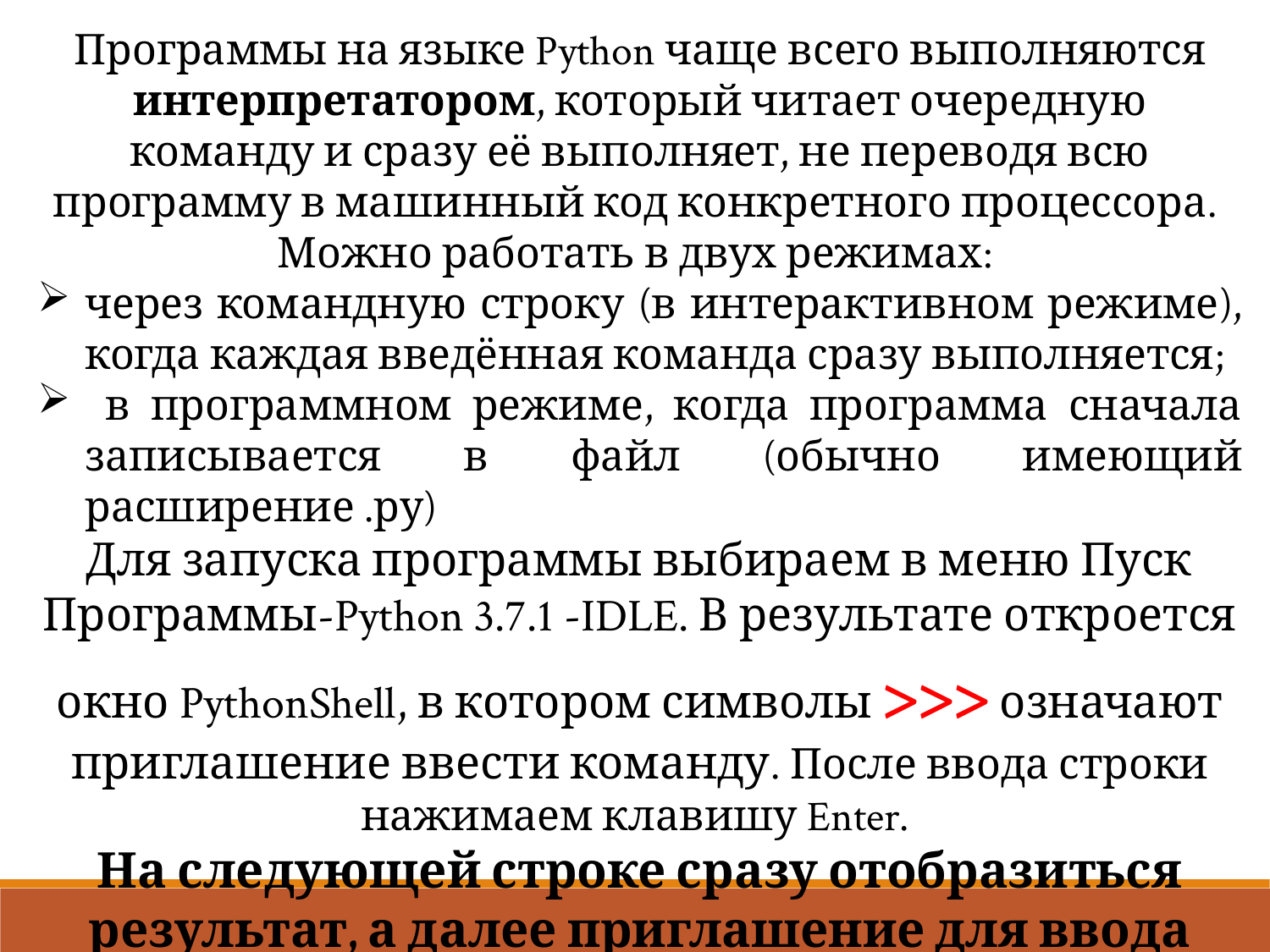

Программы на языке Python чаще всего выполняются интерпретатором, который читает очередную команду и сразу её выполняет, не переводя всю программу в машинный код конкретного процессора.
Можно работать в двух режимах:
через командную строку (в интерактивном режиме), когда каждая введённая команда сразу выполняется;
 в программном режиме, когда программа сначала записывается в файл (обычно имеющий расширение .ру)
Для запуска программы выбираем в меню Пуск Программы-Python 3.7.1 -IDLE. В результате откроется окно PythonShell, в котором символы >>> означают приглашение ввести команду. После ввода строки нажимаем клавишу Enter.
На следующей строке сразу отобразиться результат, а далее приглашение для ввода новой команды.